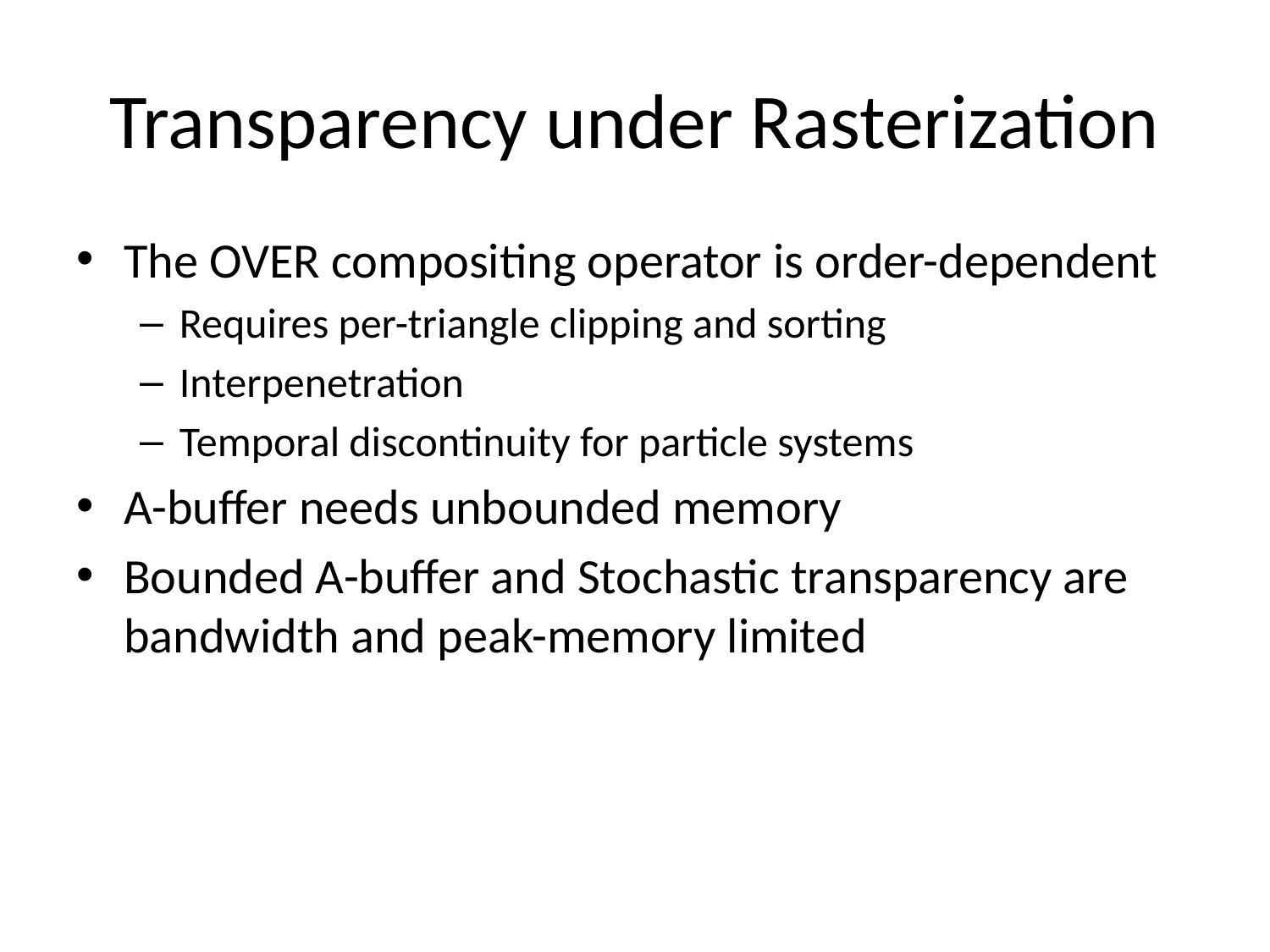

# Transparency under Rasterization
The OVER compositing operator is order-dependent
Requires per-triangle clipping and sorting
Interpenetration
Temporal discontinuity for particle systems
A-buffer needs unbounded memory
Bounded A-buffer and Stochastic transparency are bandwidth and peak-memory limited